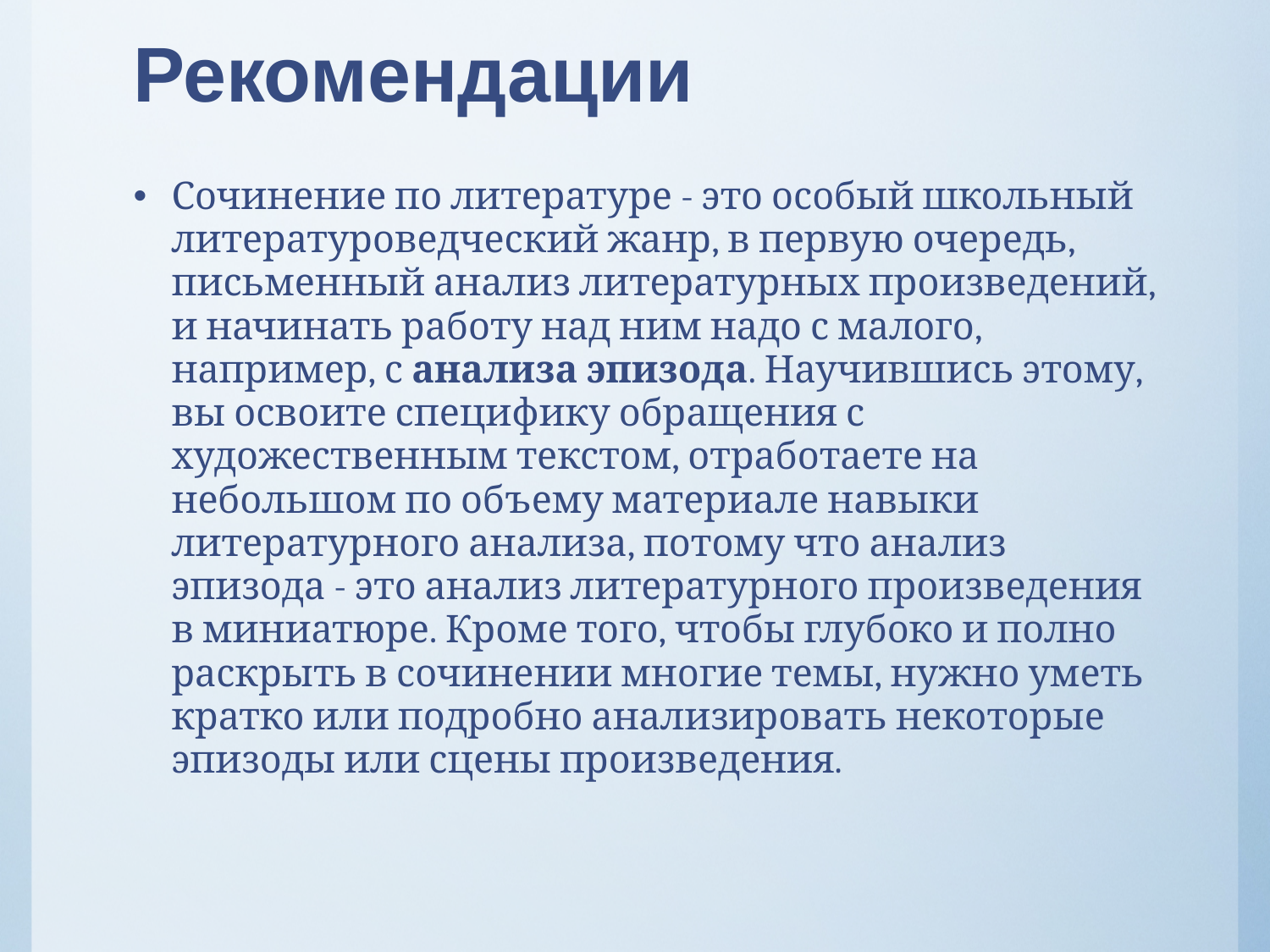

# Рекомендации
Сочинение по литературе - это особый школьный литературоведческий жанр, в первую очередь, письменный анализ литературных произведений, и начинать работу над ним надо с малого, например, с анализа эпизода. Научившись этому, вы освоите специфику обращения с художественным текстом, отработаете на небольшом по объему материале навыки литературного анализа, потому что анализ эпизода - это анализ литературного произведения в миниатюре. Кроме того, чтобы глубоко и полно раскрыть в сочинении многие темы, нужно уметь кратко или подробно анализировать некоторые эпизоды или сцены произведения.